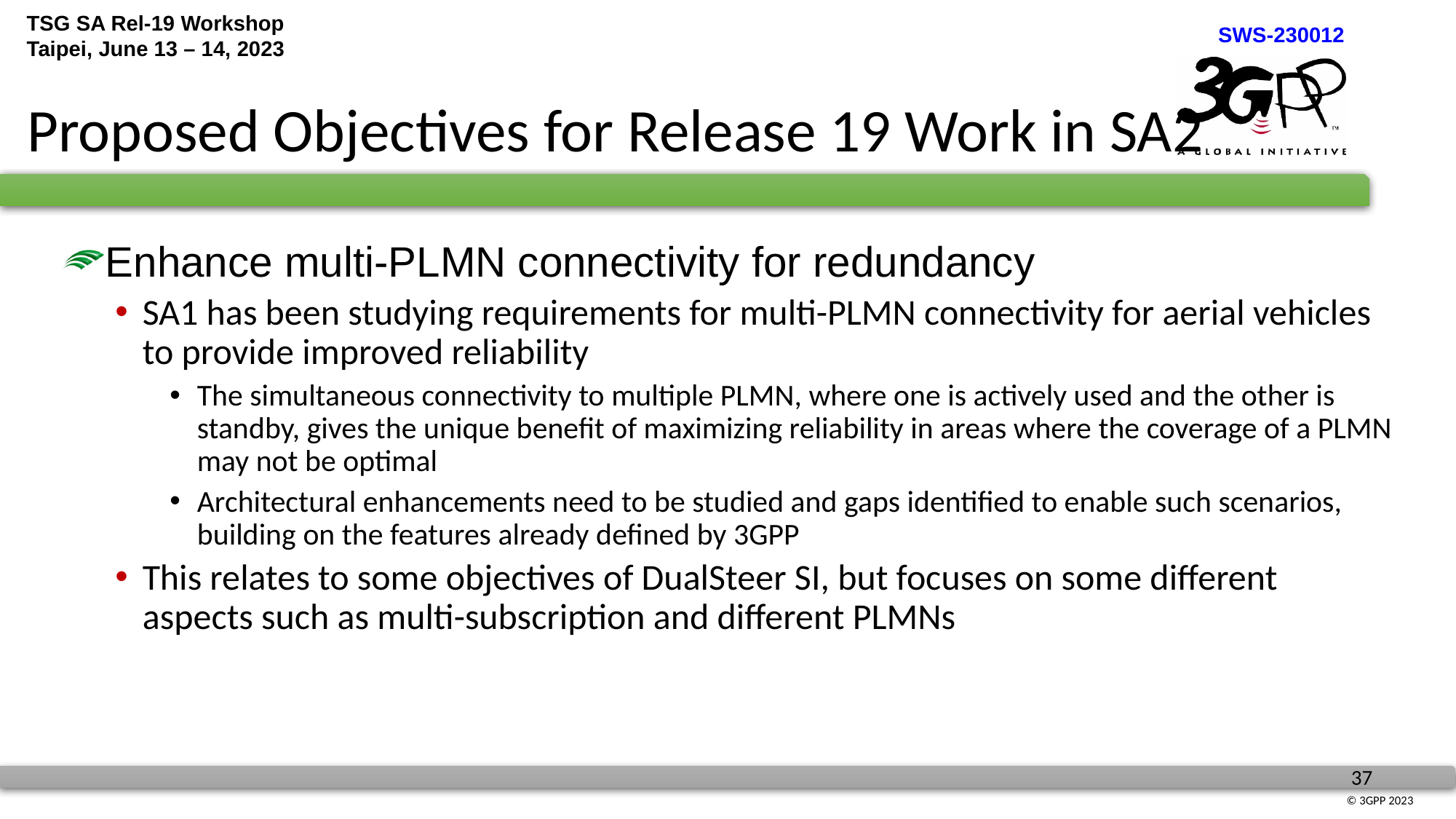

# Proposed Objectives for Release 19 Work in SA2
Enhance multi-PLMN connectivity for redundancy ​
SA1 has been studying requirements for multi-PLMN connectivity for aerial vehicles to provide improved reliability
The simultaneous connectivity to multiple PLMN, where one is actively used and the other is standby, gives the unique benefit of maximizing reliability in areas where the coverage of a PLMN may not be optimal
Architectural enhancements need to be studied and gaps identified to enable such scenarios, building on the features already defined by 3GPP
This relates to some objectives of DualSteer SI, but focuses on some different aspects such as multi-subscription and different PLMNs